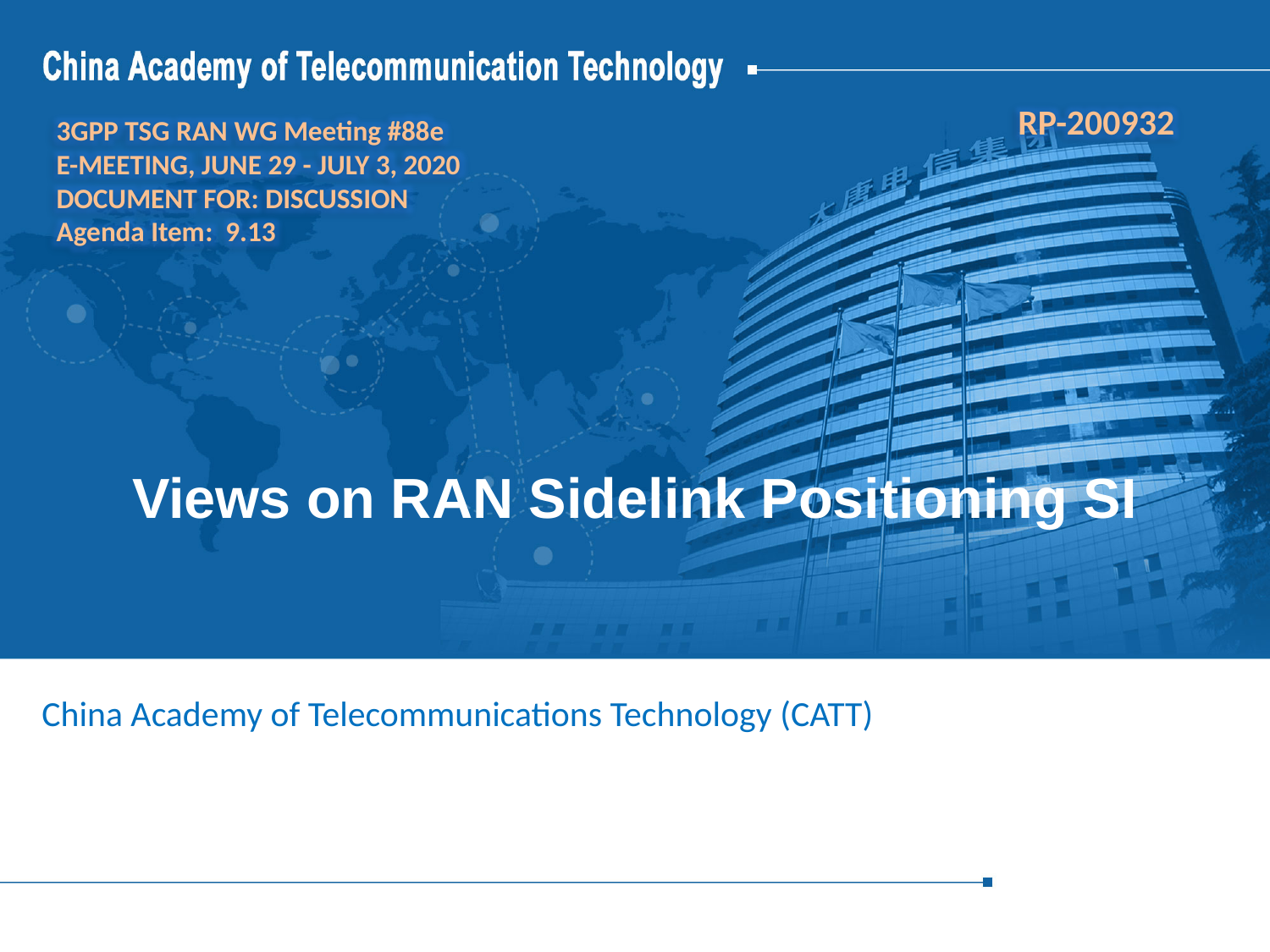

RP-200932
3GPP TSG RAN WG Meeting #88e
E-Meeting, June 29 - July 3, 2020
Document for: Discussion
Agenda Item:  9.13
# Views on RAN Sidelink Positioning SI
China Academy of Telecommunications Technology (CATT)